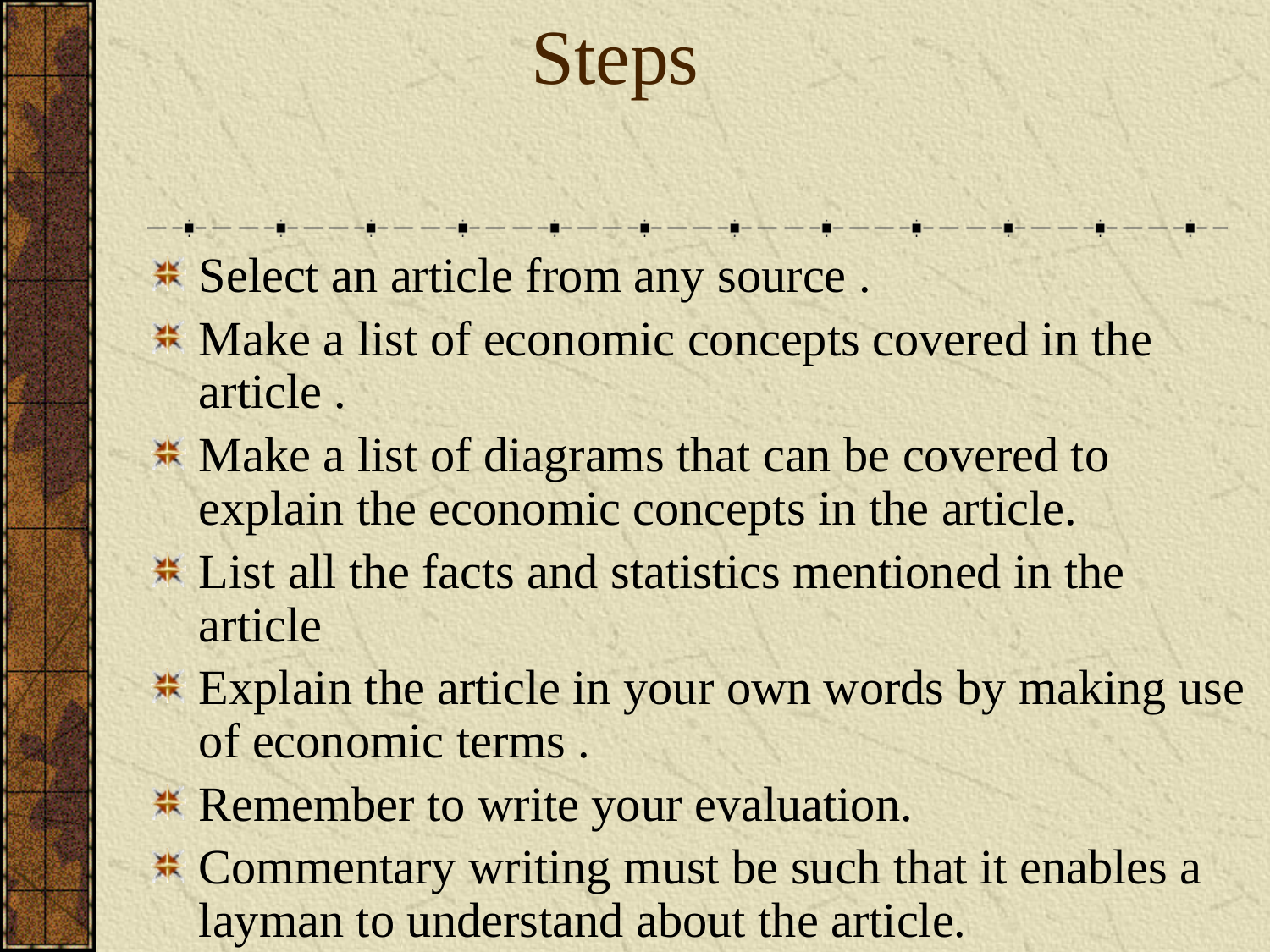

# Steps
Select an article from any source .
Make a list of economic concepts covered in the article .
Make a list of diagrams that can be covered to explain the economic concepts in the article.
List all the facts and statistics mentioned in the article
Explain the article in your own words by making use of economic terms .
Remember to write your evaluation.
Commentary writing must be such that it enables a layman to understand about the article.